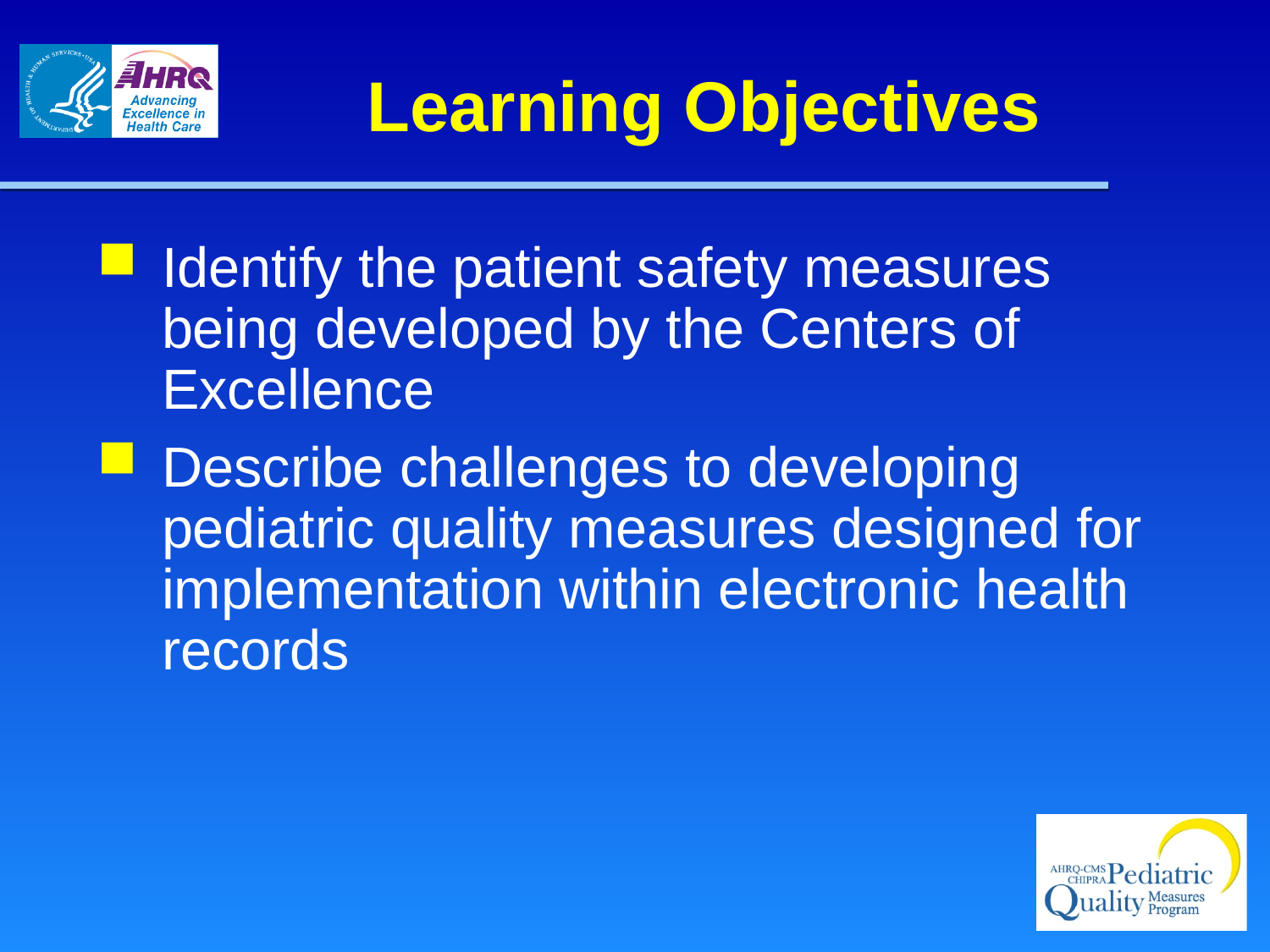

# Learning Objectives
Identify the patient safety measures being developed by the Centers of Excellence
Describe challenges to developing pediatric quality measures designed for implementation within electronic health records